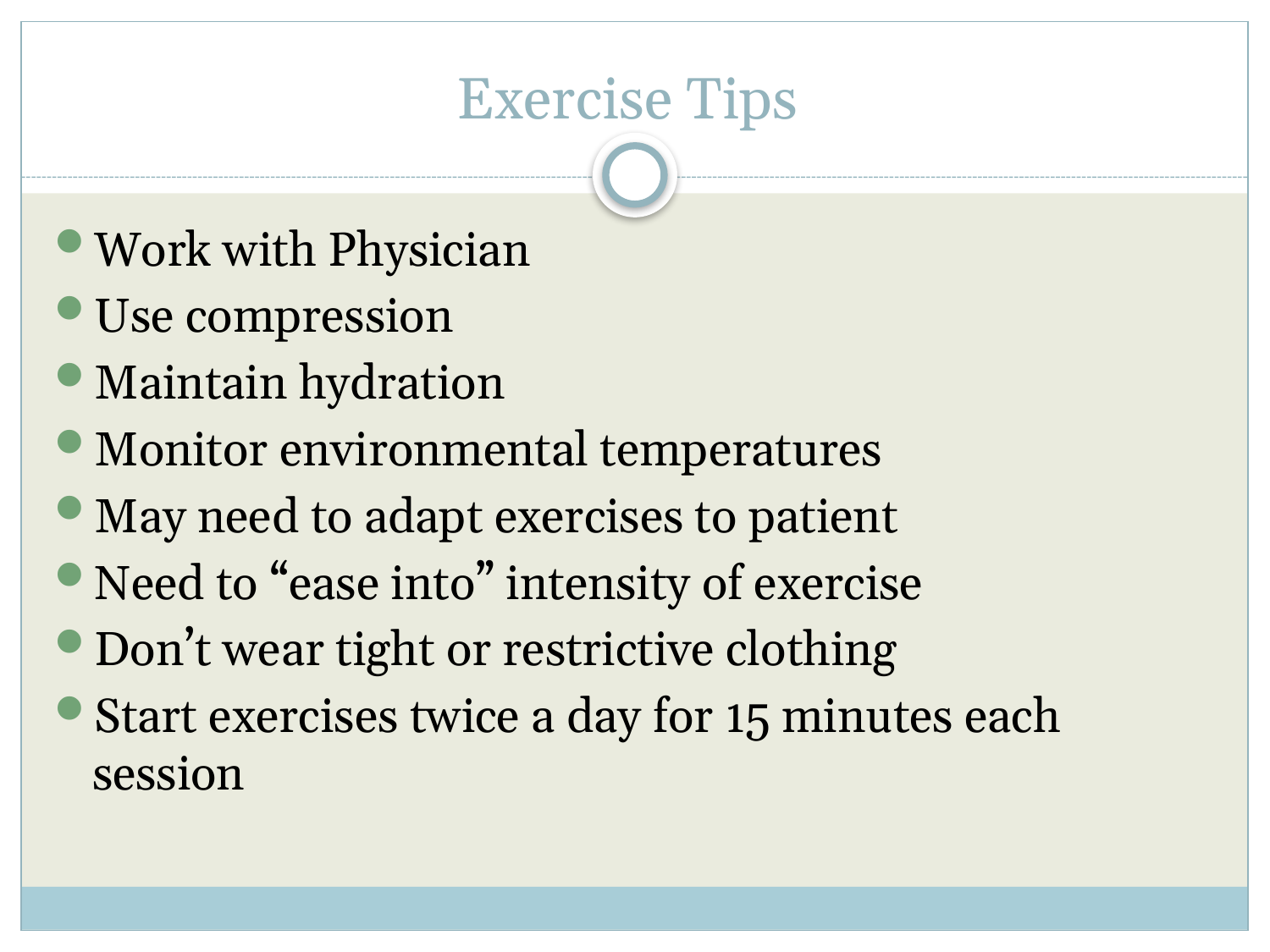

# Exercise Tips
Work with Physician
Use compression
Maintain hydration
Monitor environmental temperatures
May need to adapt exercises to patient
Need to “ease into” intensity of exercise
Don’t wear tight or restrictive clothing
Start exercises twice a day for 15 minutes each session